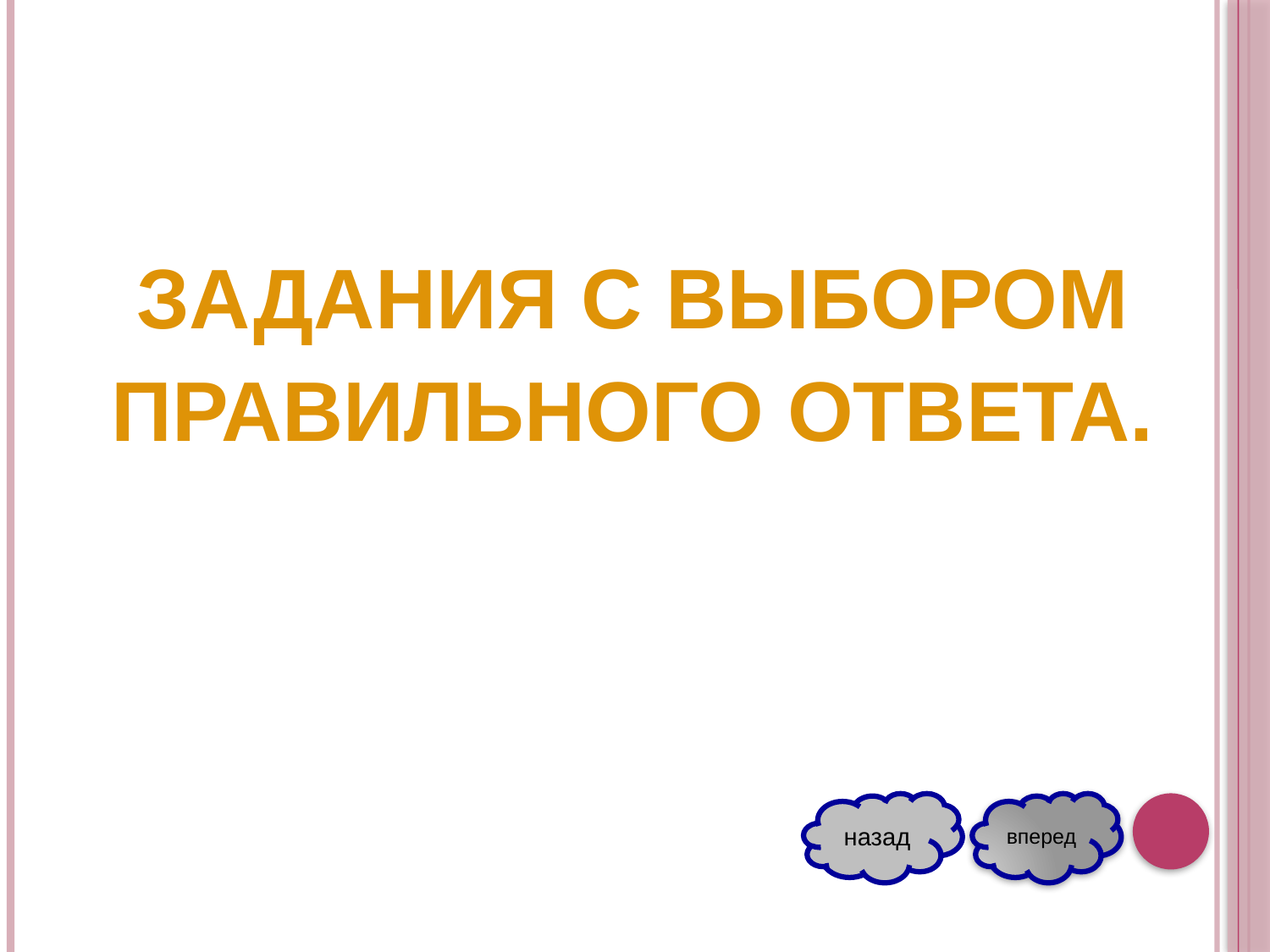

ЗАДАНИЯ С ВЫБОРОМ
ПРАВИЛЬНОГО ОТВЕТА.
назад
вперед